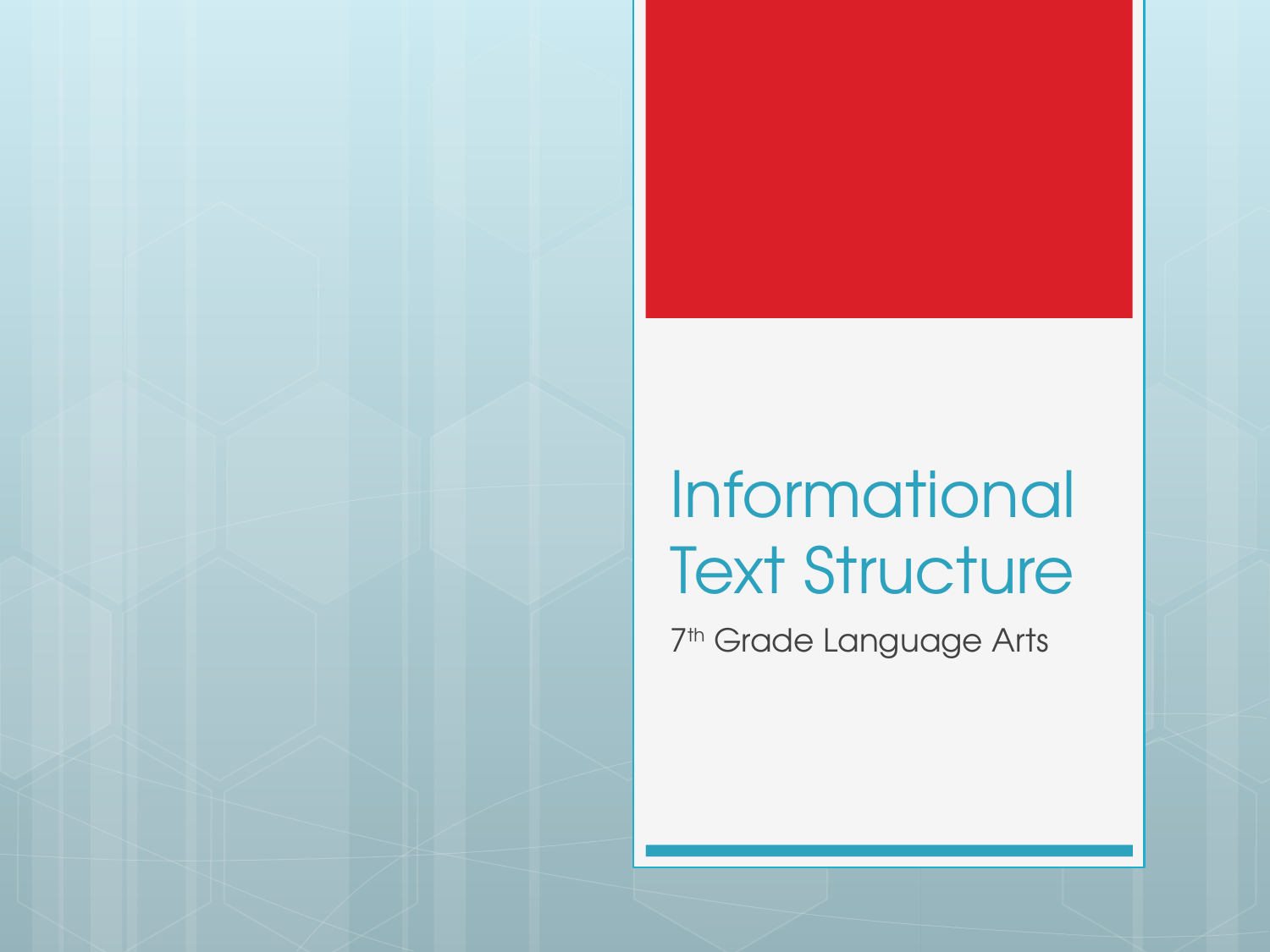

# Informational Text Structure
7th Grade Language Arts